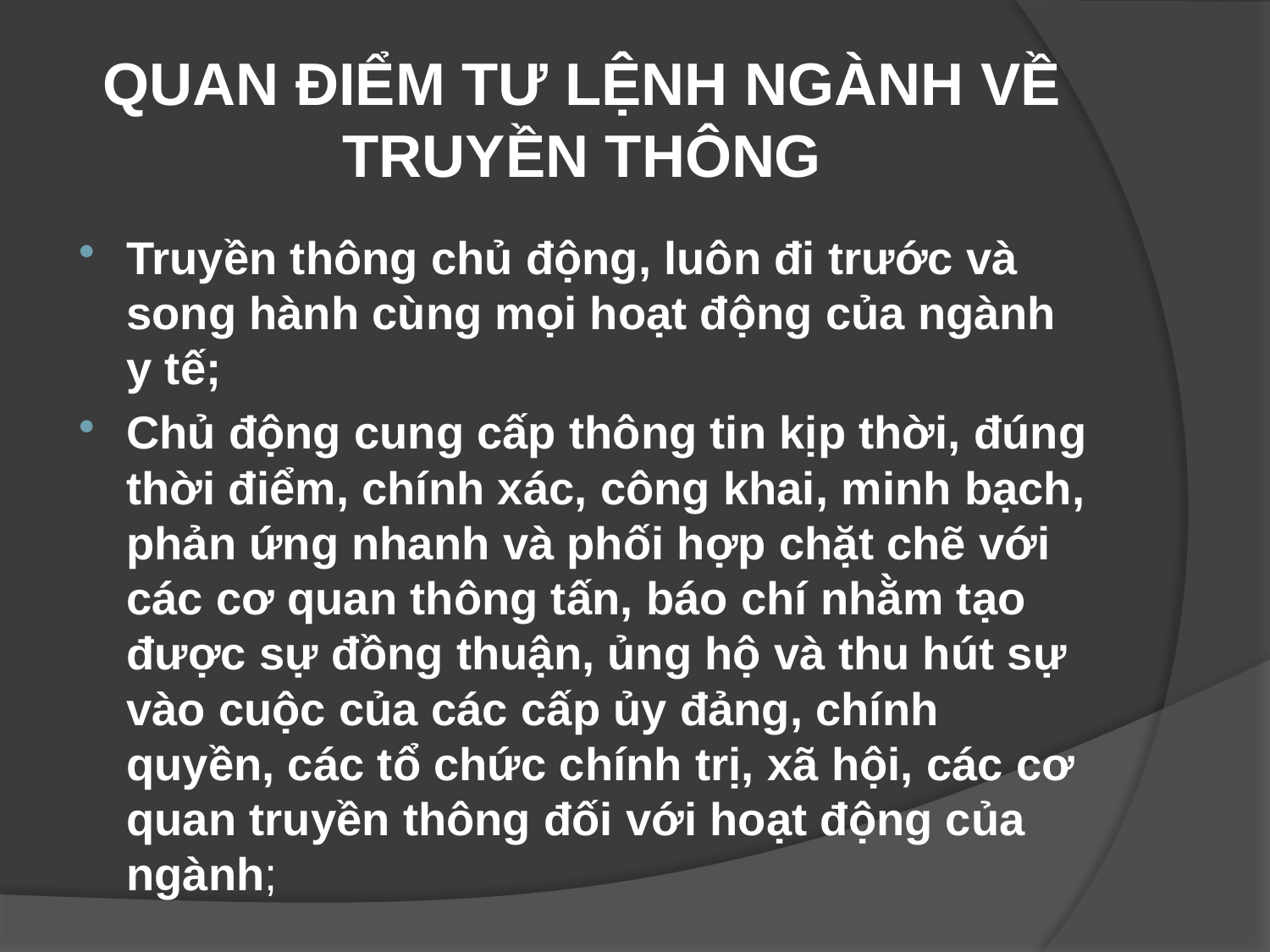

# QUAN ĐIỂM TƯ LỆNH NGÀNH VỀ TRUYỀN THÔNG
Truyền thông chủ động, luôn đi trước và song hành cùng mọi hoạt động của ngành y tế;
Chủ động cung cấp thông tin kịp thời, đúng thời điểm, chính xác, công khai, minh bạch, phản ứng nhanh và phối hợp chặt chẽ với các cơ quan thông tấn, báo chí nhằm tạo được sự đồng thuận, ủng hộ và thu hút sự vào cuộc của các cấp ủy đảng, chính quyền, các tổ chức chính trị, xã hội, các cơ quan truyền thông đối với hoạt động của ngành;